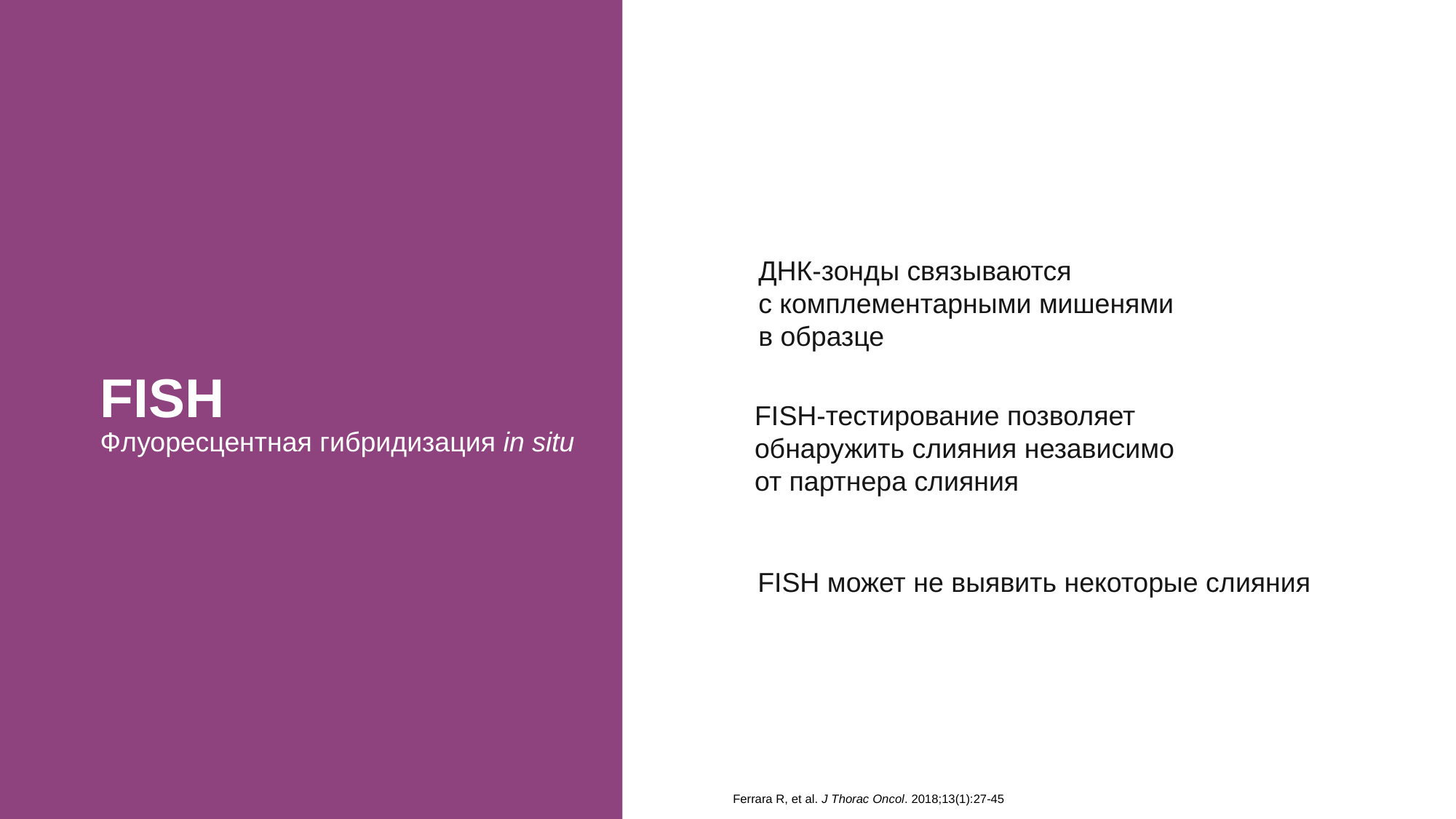

ДНК-зонды связываются
с комплементарными мишенями
в образце
FISH
FISH-тестирование позволяет обнаружить слияния независимо
от партнера слияния
Флуоресцентная гибридизация in situ
FISH может не выявить некоторые слияния
Ferrara R, et al. J Thorac Oncol. 2018;13(1):27-45